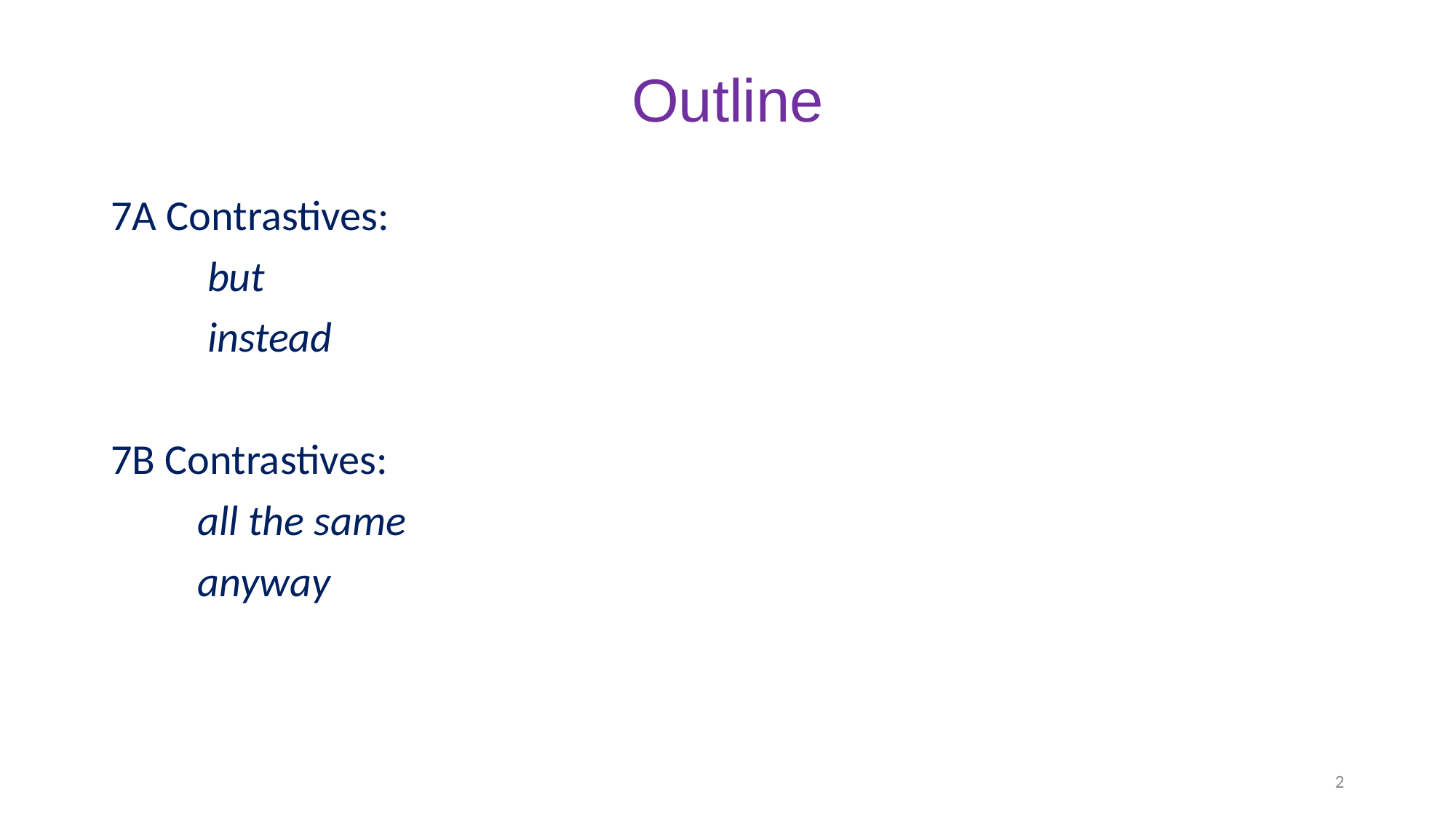

# Outline
7A Contrastives:
          but
          instead

7B Contrastives:
         all the same
         anyway

2